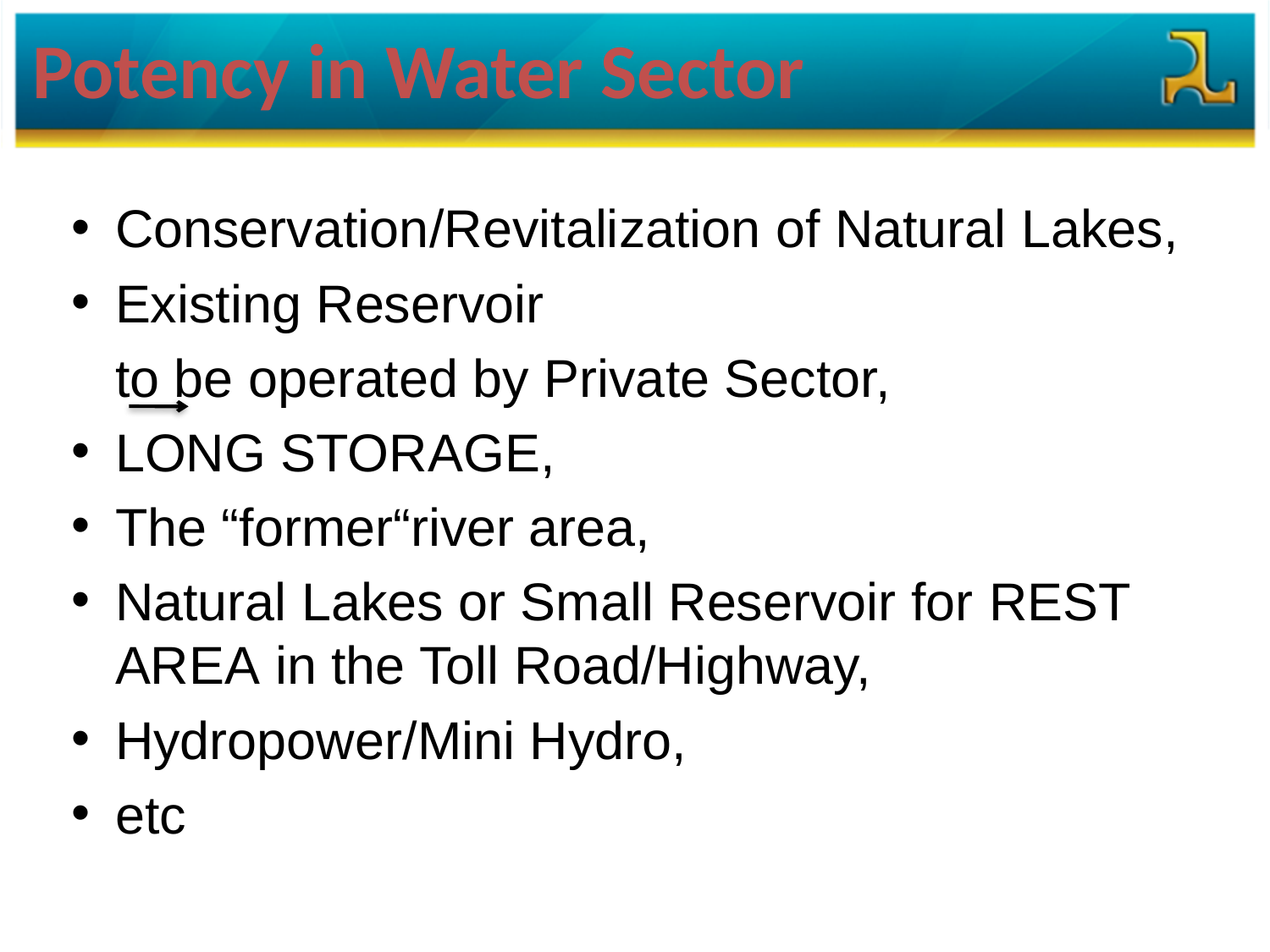

Potency in Water Sector
Conservation/Revitalization of Natural Lakes,
Existing Reservoir
		to be operated by Private Sector,
LONG STORAGE,
The “former“river area,
Natural Lakes or Small Reservoir for REST AREA in the Toll Road/Highway,
Hydropower/Mini Hydro,
etc